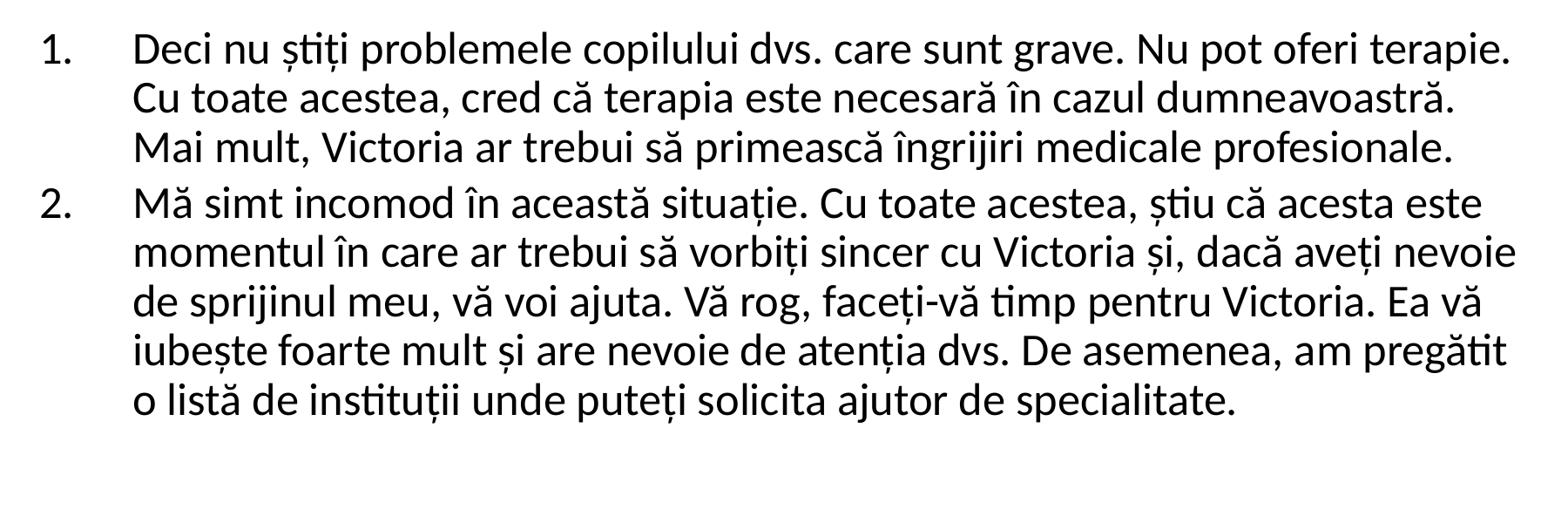

Deci nu știți problemele copilului dvs. care sunt grave. Nu pot oferi terapie. Cu toate acestea, cred că terapia este necesară în cazul dumneavoastră. Mai mult, Victoria ar trebui să primească îngrijiri medicale profesionale.
Mă simt incomod în această situație. Cu toate acestea, știu că acesta este momentul în care ar trebui să vorbiți sincer cu Victoria și, dacă aveți nevoie de sprijinul meu, vă voi ajuta. Vă rog, faceți-vă timp pentru Victoria. Ea vă iubește foarte mult și are nevoie de atenția dvs. De asemenea, am pregătit o listă de instituții unde puteți solicita ajutor de specialitate.